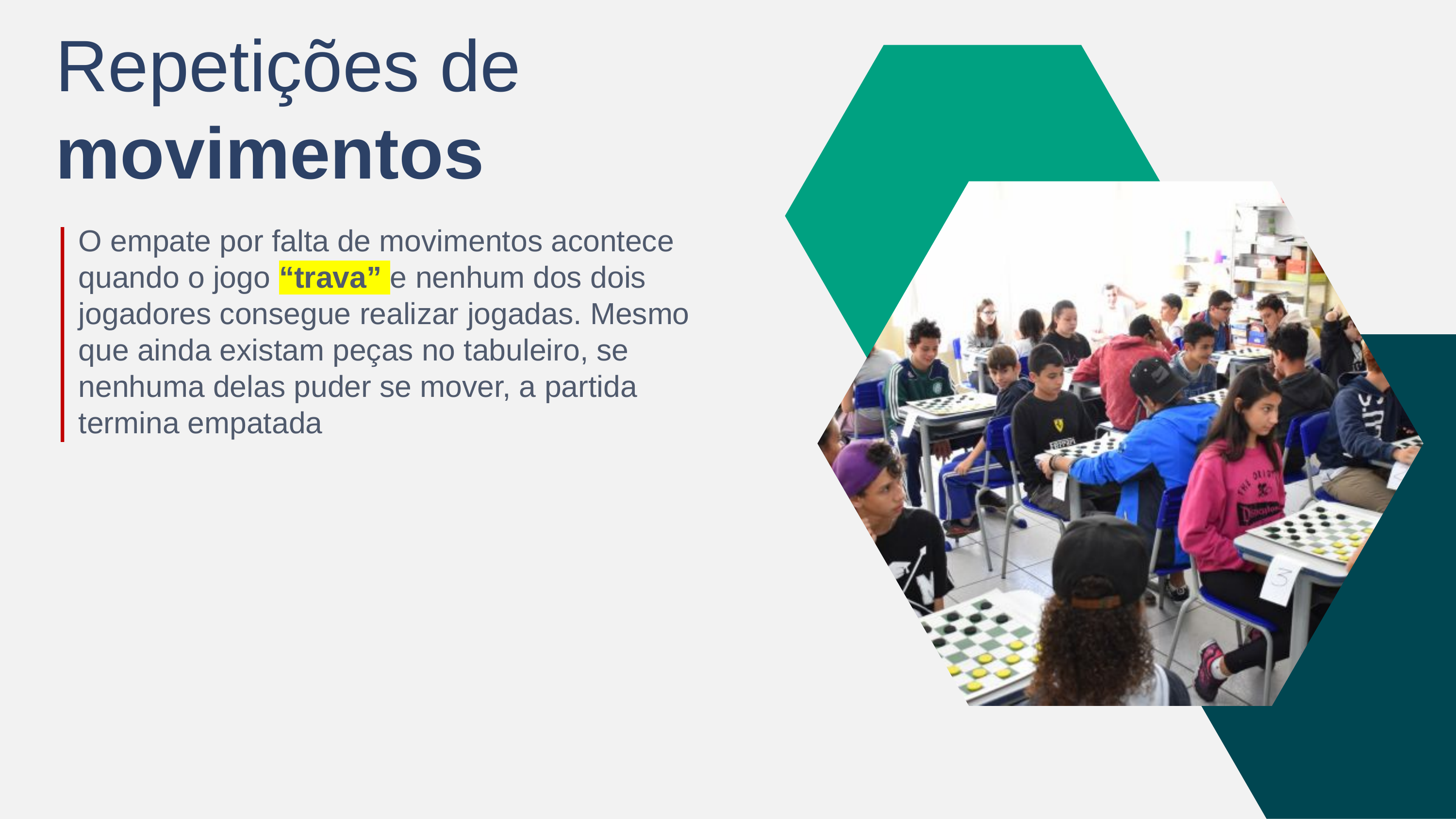

Repetições de
movimentos

O empate por falta de movimentos acontece quando o jogo “trava” e nenhum dos dois jogadores consegue realizar jogadas. Mesmo que ainda existam peças no tabuleiro, se nenhuma delas puder se mover, a partida termina empatada